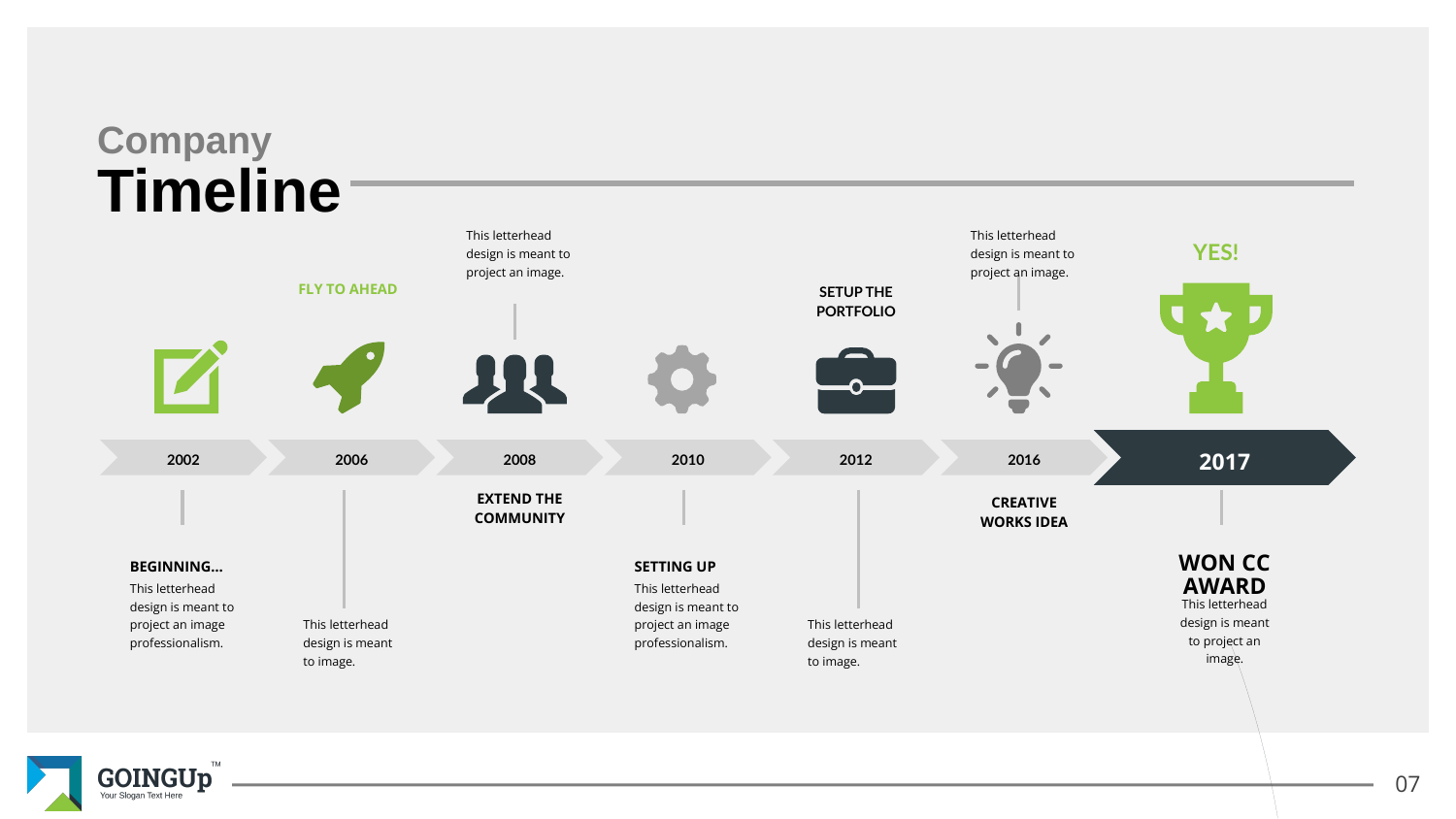

Company
Timeline
This letterhead design is meant to project an image.
This letterhead design is meant to project an image.
YES!
FLY TO AHEAD

SETUP THE PORTFOLIO

2002
2006
2008
2010
2012
2016
2017
EXTEND THE COMMUNITY
CREATIVE WORKS IDEA
BEGINNING…
This letterhead design is meant to project an image professionalism.
SETTING UP
This letterhead design is meant to project an image professionalism.
WON CC AWARD
This letterhead design is meant to project an image.
This letterhead design is meant to image.
This letterhead design is meant to image.

07